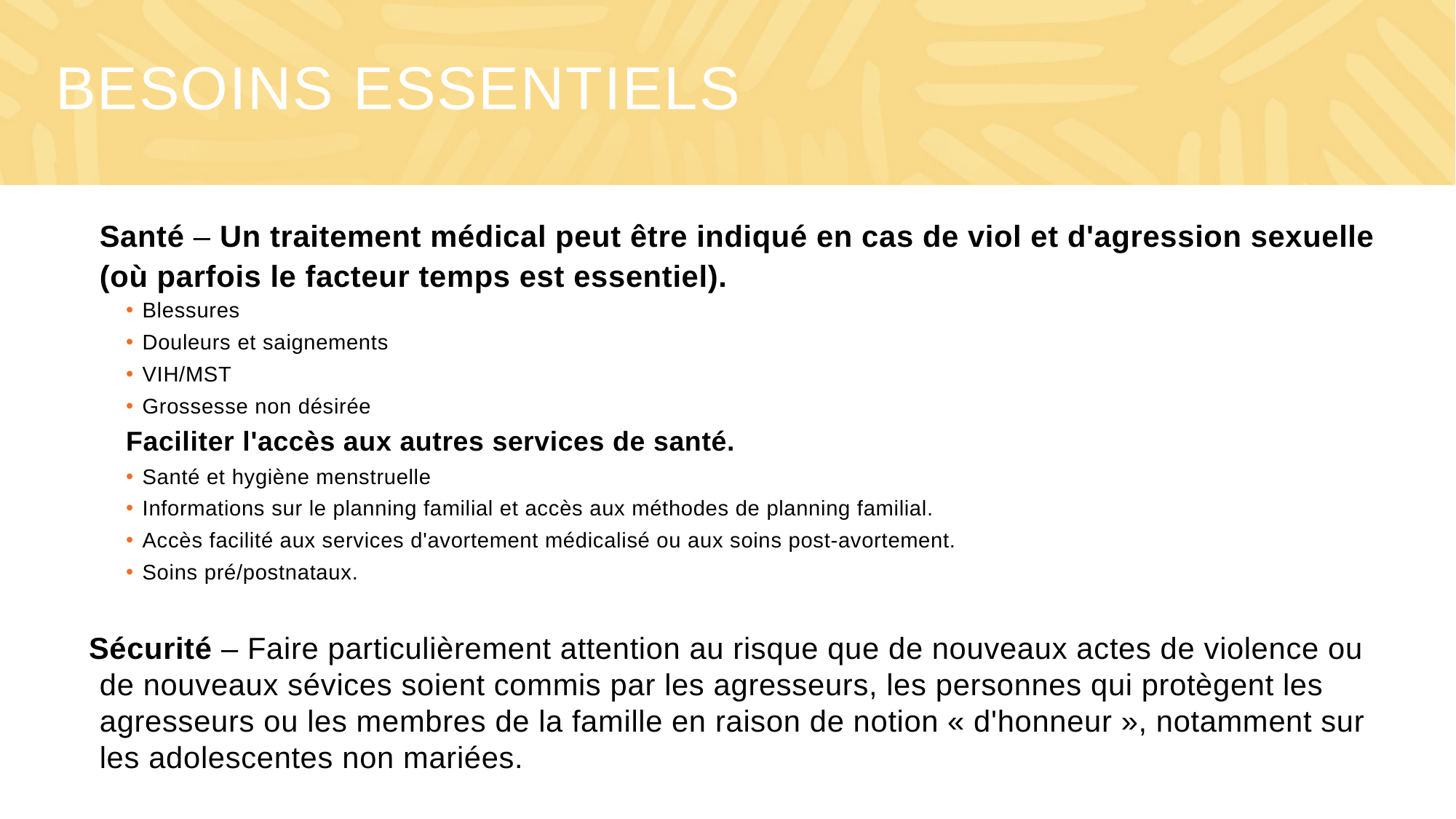

# BESOINS ESSENTIELS
Santé – Un traitement médical peut être indiqué en cas de viol et d'agression sexuelle (où parfois le facteur temps est essentiel).
Blessures
Douleurs et saignements
VIH/MST
Grossesse non désirée
Faciliter l'accès aux autres services de santé.
Santé et hygiène menstruelle
Informations sur le planning familial et accès aux méthodes de planning familial.
Accès facilité aux services d'avortement médicalisé ou aux soins post-avortement.
Soins pré/postnataux.

Sécurité – Faire particulièrement attention au risque que de nouveaux actes de violence ou de nouveaux sévices soient commis par les agresseurs, les personnes qui protègent les agresseurs ou les membres de la famille en raison de notion « d'honneur », notamment sur les adolescentes non mariées.